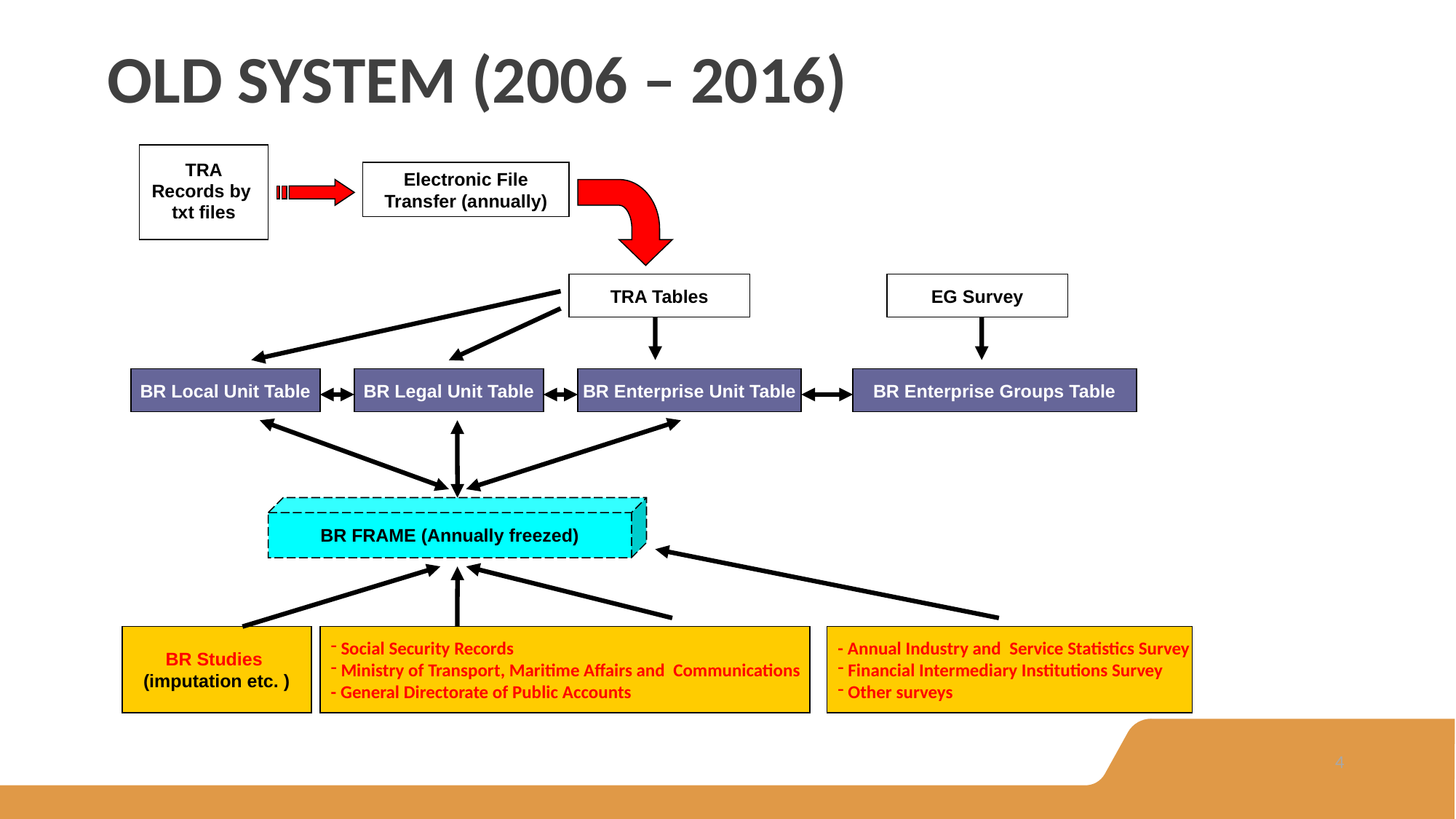

# Old system (2006 – 2016)
TRA
Records by
txt files
Electronic File Transfer (annually)

TRA Tables
EG Survey

BR Legal Unit Table
BR Enterprise Unit Table
BR Enterprise Groups Table

BR FRAME (Annually freezed)

 Social Security Records
 Ministry of Transport, Maritime Affairs and  Communications
- General Directorate of Public Accounts
- Annual Industry and  Service Statistics Survey
 Financial Intermediary Institutions Survey
 Other surveys
BR Local Unit Table
BR Studies
(imputation etc. )
4